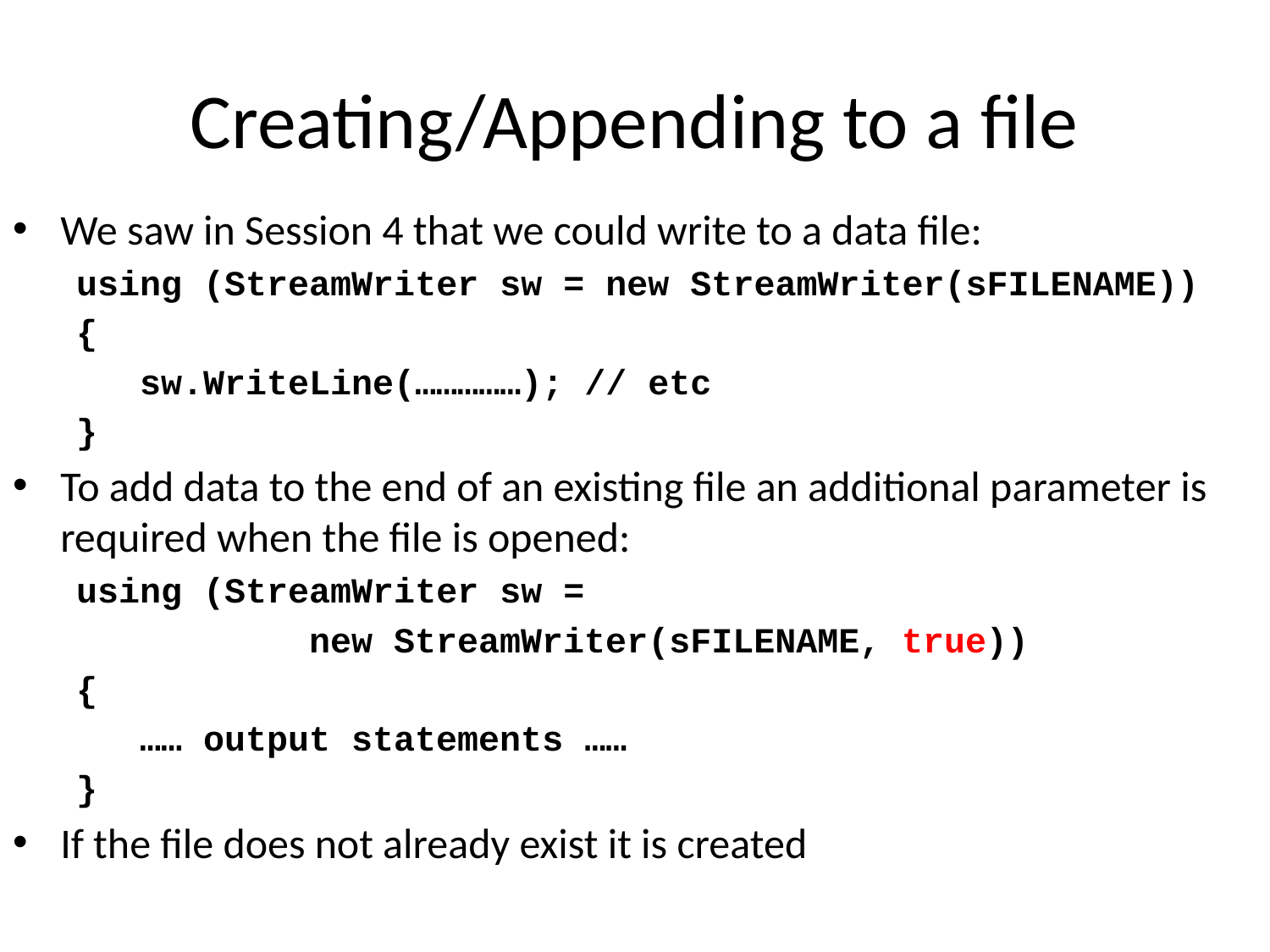

# Creating/Appending to a file
We saw in Session 4 that we could write to a data file:
using (StreamWriter sw = new StreamWriter(sFILENAME))
{
   sw.WriteLine(……………); // etc
}
To add data to the end of an existing file an additional parameter is required when the file is opened:
using (StreamWriter sw =
           new StreamWriter(sFILENAME, true))
{
   …… output statements ……
}
If the file does not already exist it is created